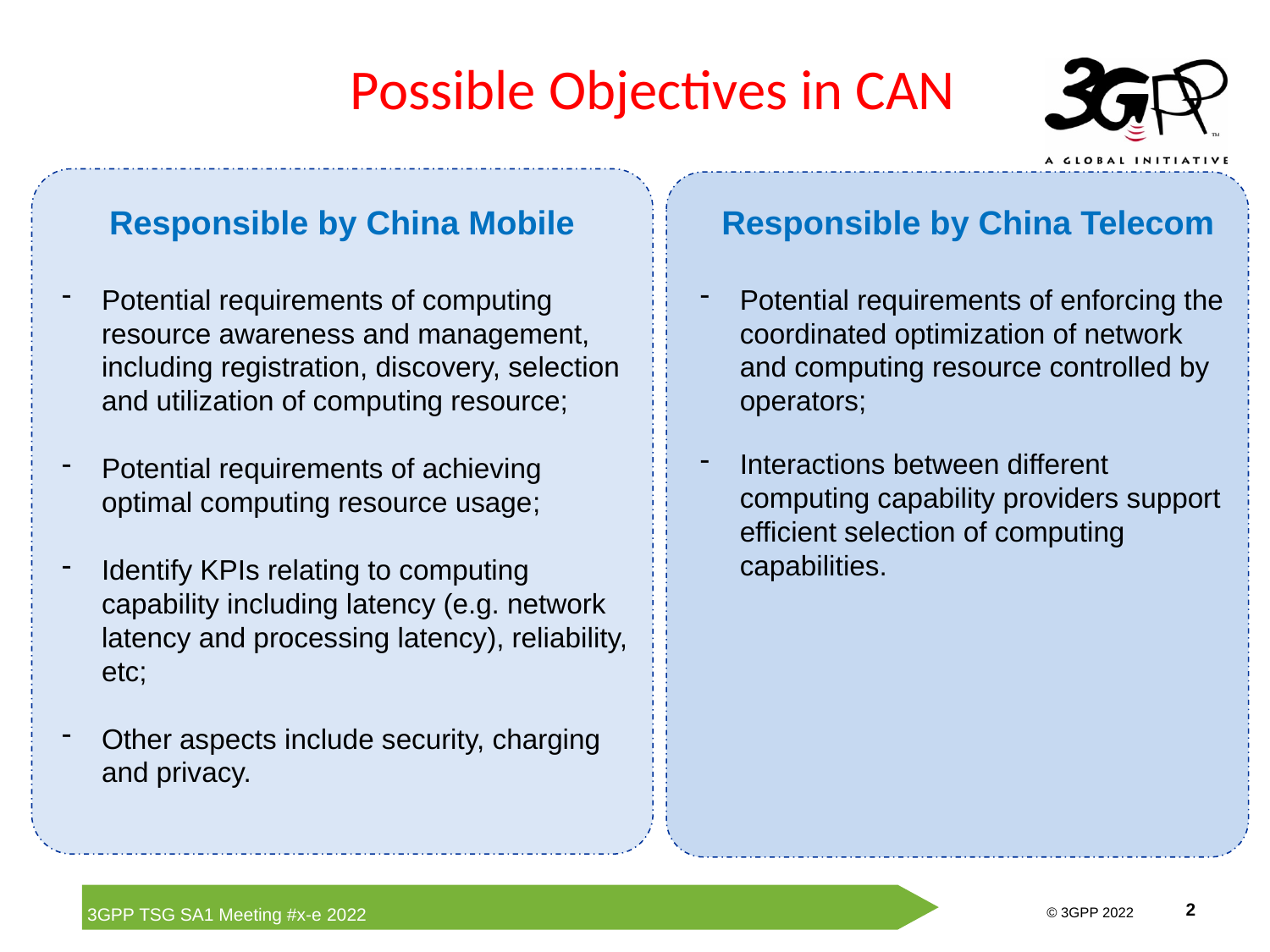

# Possible Objectives in CAN

Responsible by China Telecom
Responsible by China Mobile
Potential requirements of computing resource awareness and management, including registration, discovery, selection and utilization of computing resource;

Potential requirements of achieving optimal computing resource usage;

Identify KPIs relating to computing capability including latency (e.g. network latency and processing latency), reliability, etc;

Other aspects include security, charging and privacy.
Potential requirements of enforcing the coordinated optimization of network and computing resource controlled by operators;

Interactions between different computing capability providers support efficient selection of computing capabilities.